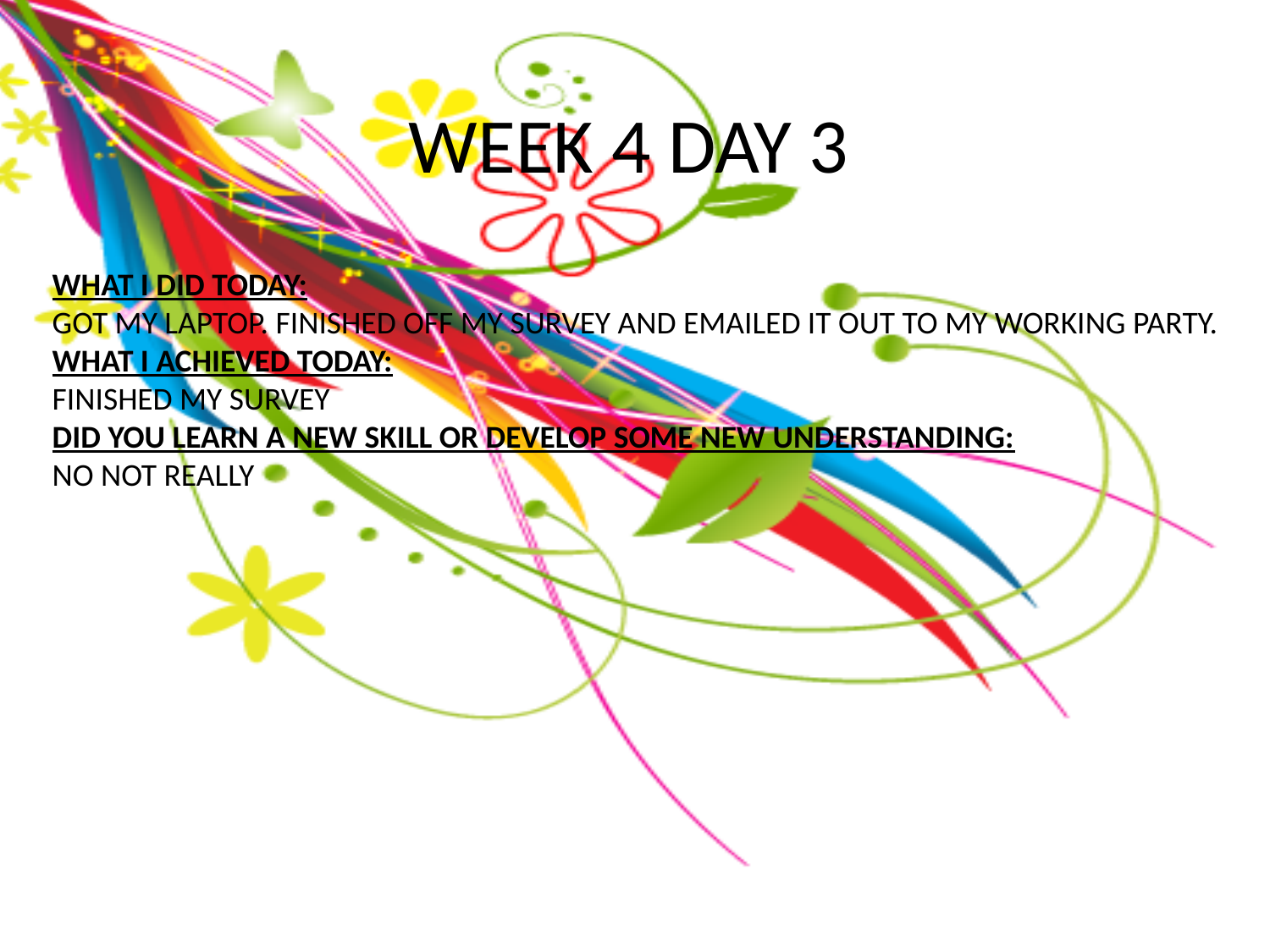

# WEEK 4 DAY 3
WHAT I DID TODAY:
GOT MY LAPTOP. FINISHED OFF MY SURVEY AND EMAILED IT OUT TO MY WORKING PARTY.
WHAT I ACHIEVED TODAY:
FINISHED MY SURVEY
DID YOU LEARN A NEW SKILL OR DEVELOP SOME NEW UNDERSTANDING:
NO NOT REALLY